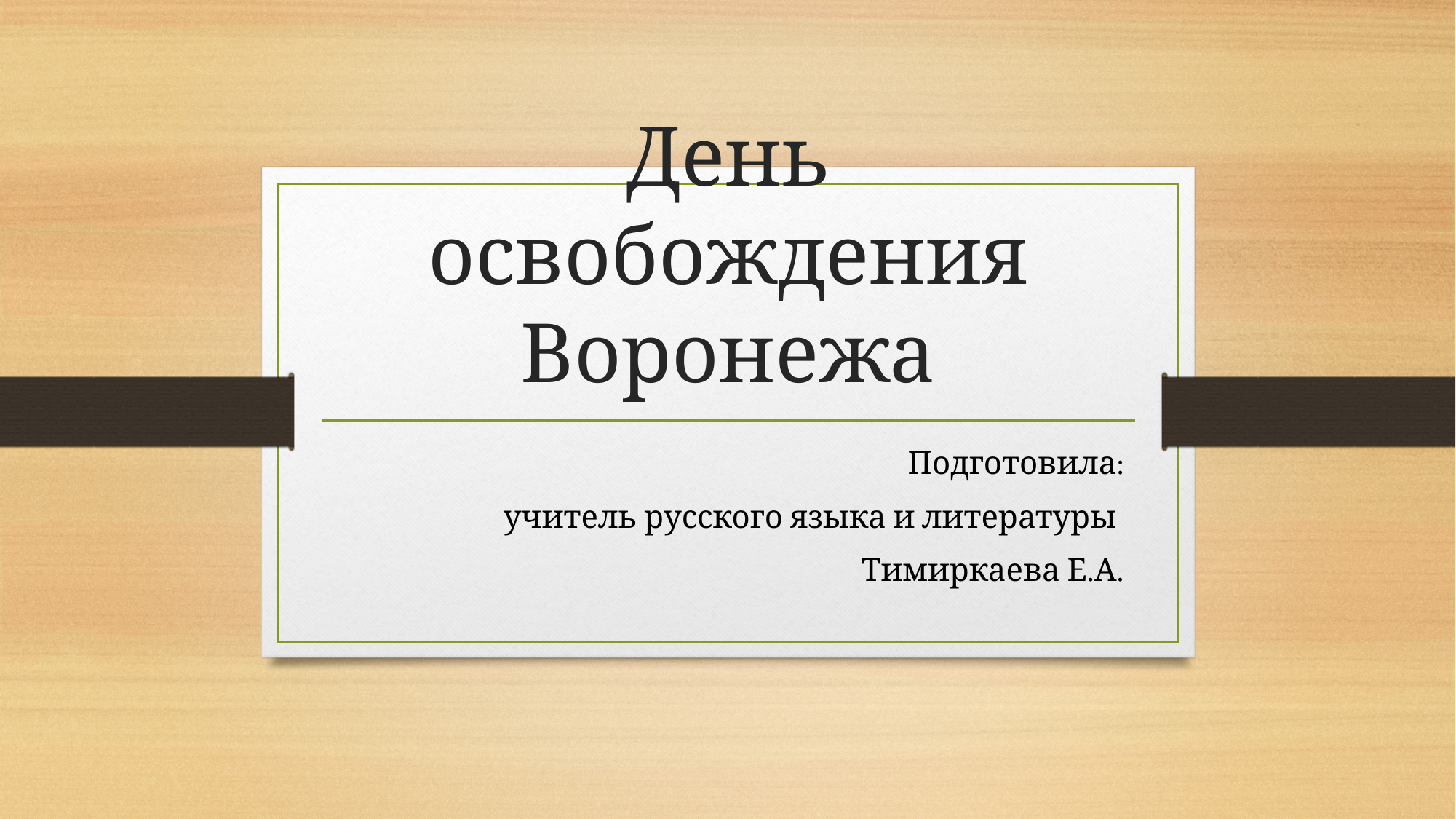

# День освобождения Воронежа
Подготовила:
 учитель русского языка и литературы
Тимиркаева Е.А.